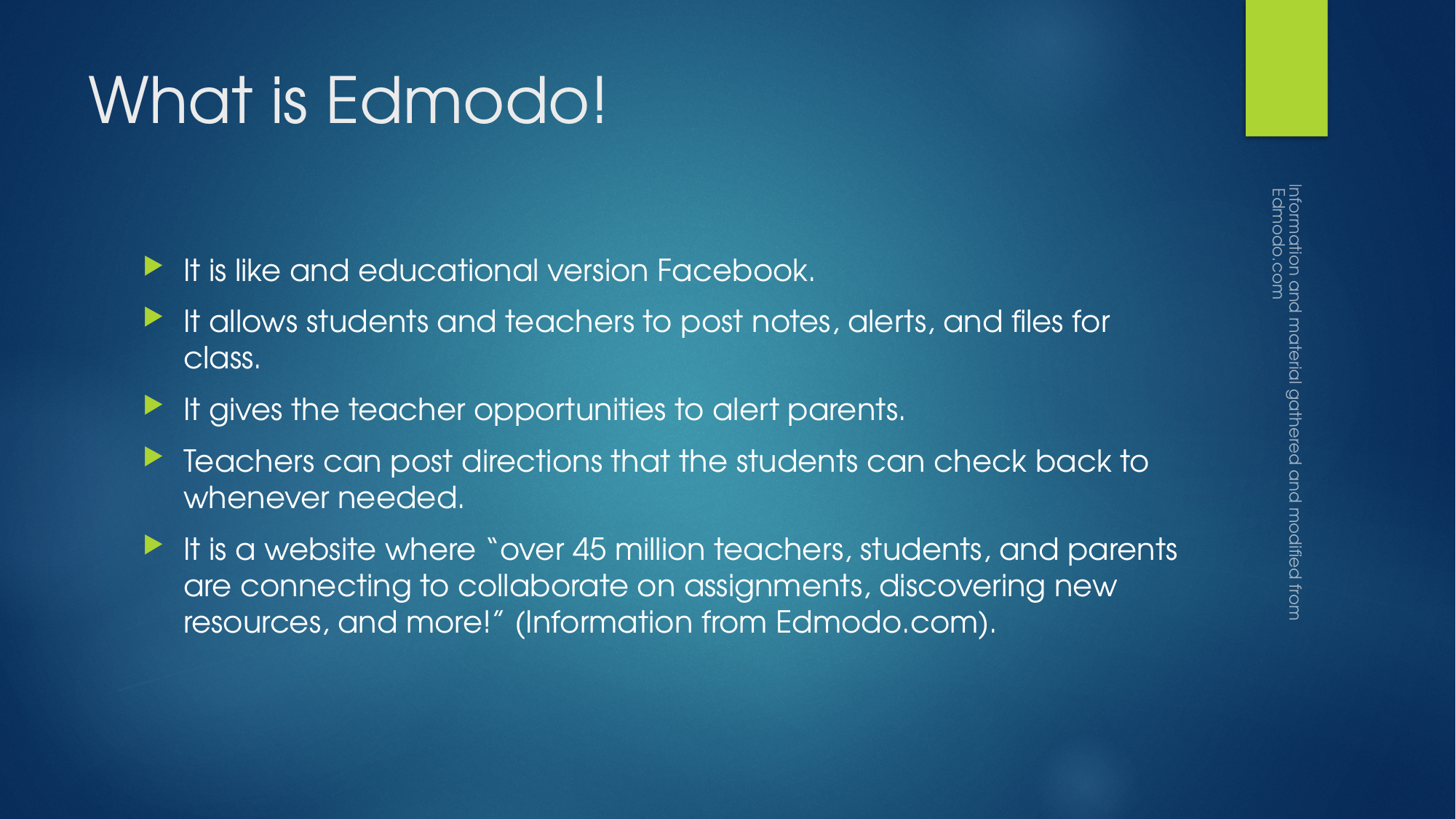

# What is Edmodo!
It is like and educational version Facebook.
It allows students and teachers to post notes, alerts, and files for class.
It gives the teacher opportunities to alert parents.
Teachers can post directions that the students can check back to whenever needed.
It is a website where “over 45 million teachers, students, and parents are connecting to collaborate on assignments, discovering new resources, and more!” (Information from Edmodo.com).
Information and material gathered and modified from Edmodo.com